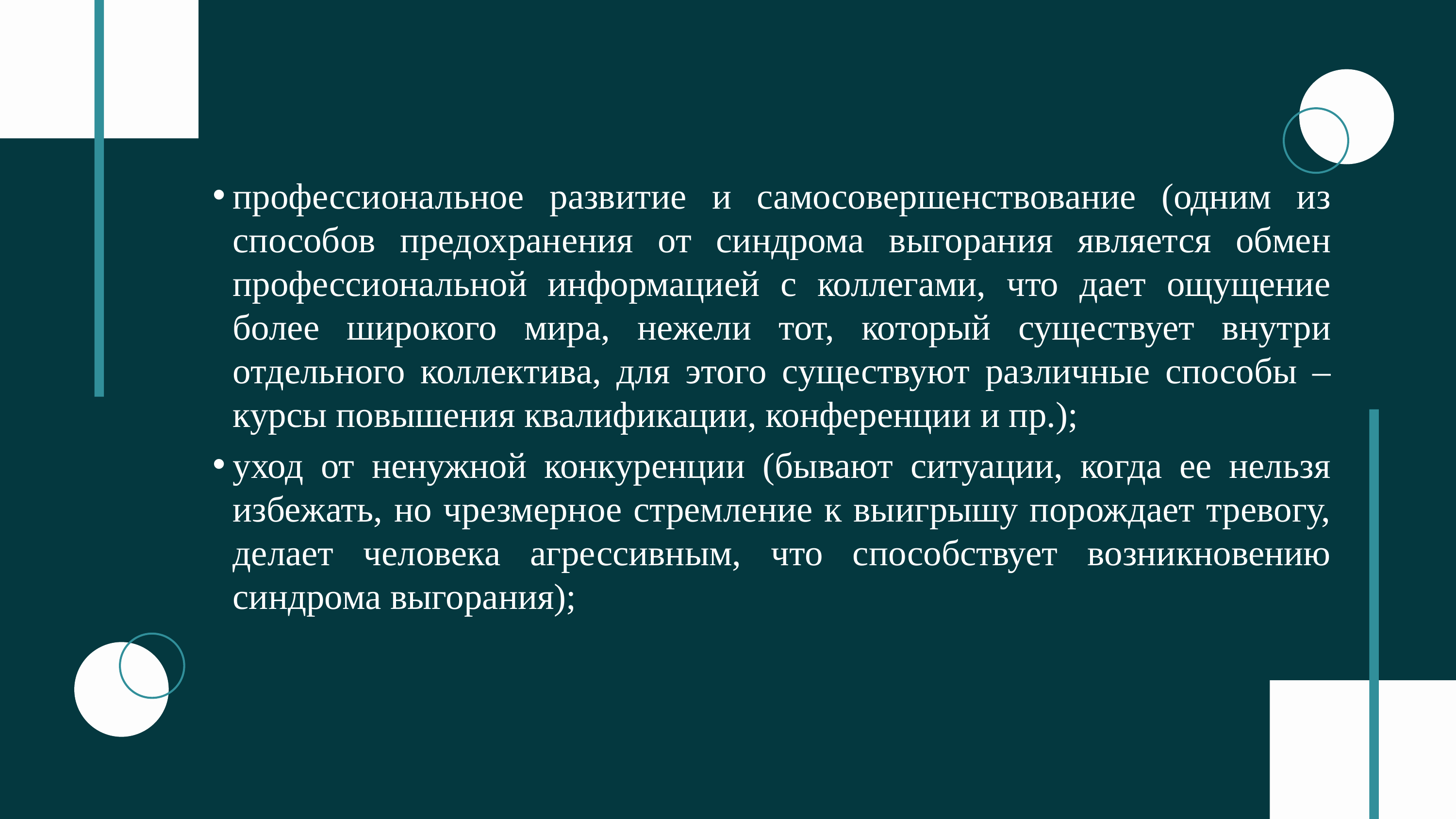

профессиональное развитие и самосовершенствование (одним из способов предохранения от синдрома выгорания является обмен профессиональной информацией с коллегами, что дает ощущение более широкого мира, нежели тот, который существует внутри отдельного коллектива, для этого существуют различные способы – курсы повышения квалификации, конференции и пр.);
уход от ненужной конкуренции (бывают ситуации, когда ее нельзя избежать, но чрезмерное стремление к выигрышу порождает тревогу, делает человека агрессивным, что способствует возникновению синдрома выгорания);